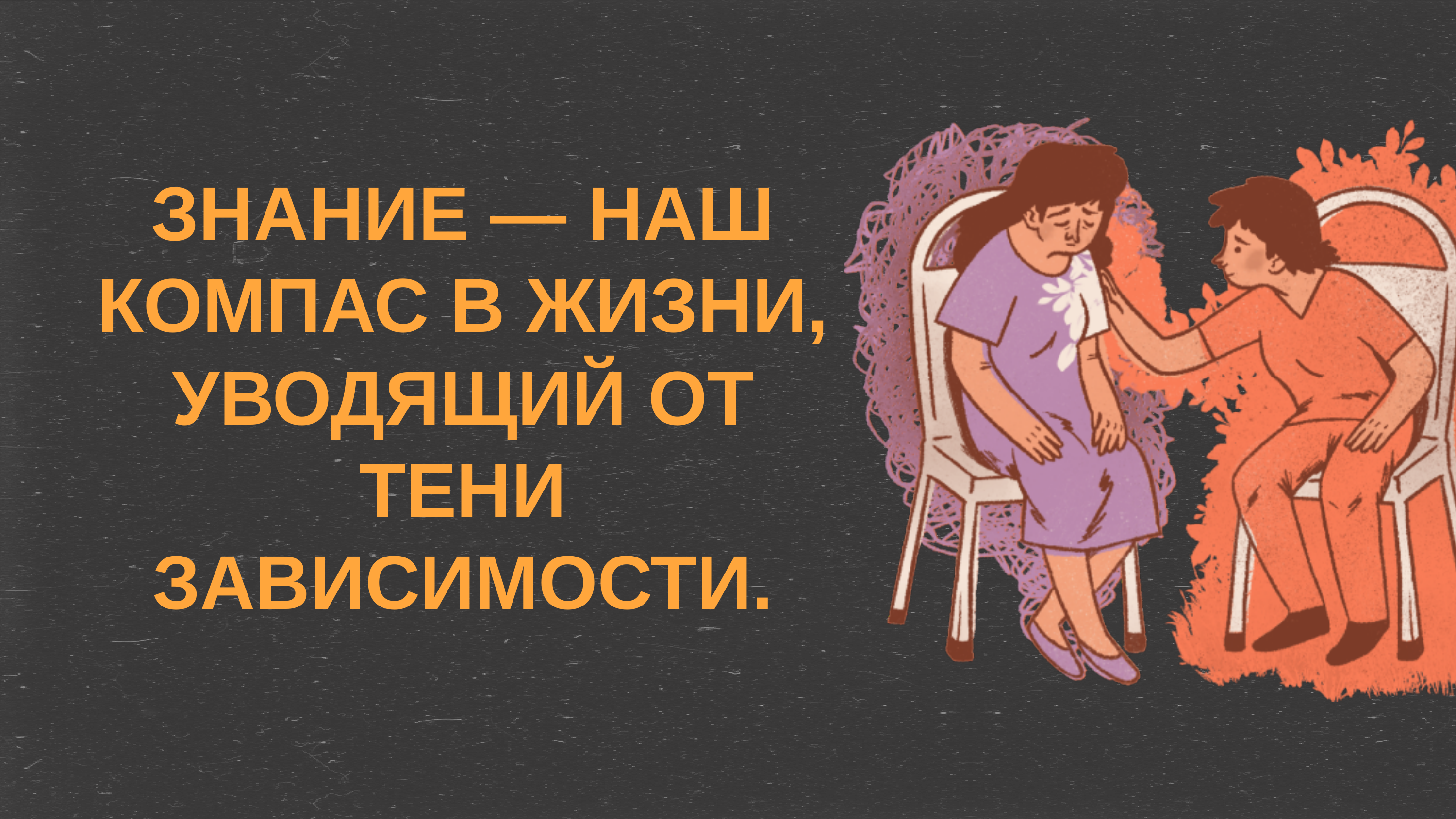

ЗНАНИЕ — НАШ КОМПАС В ЖИЗНИ, УВОДЯЩИЙ ОТ ТЕНИ ЗАВИСИМОСТИ.